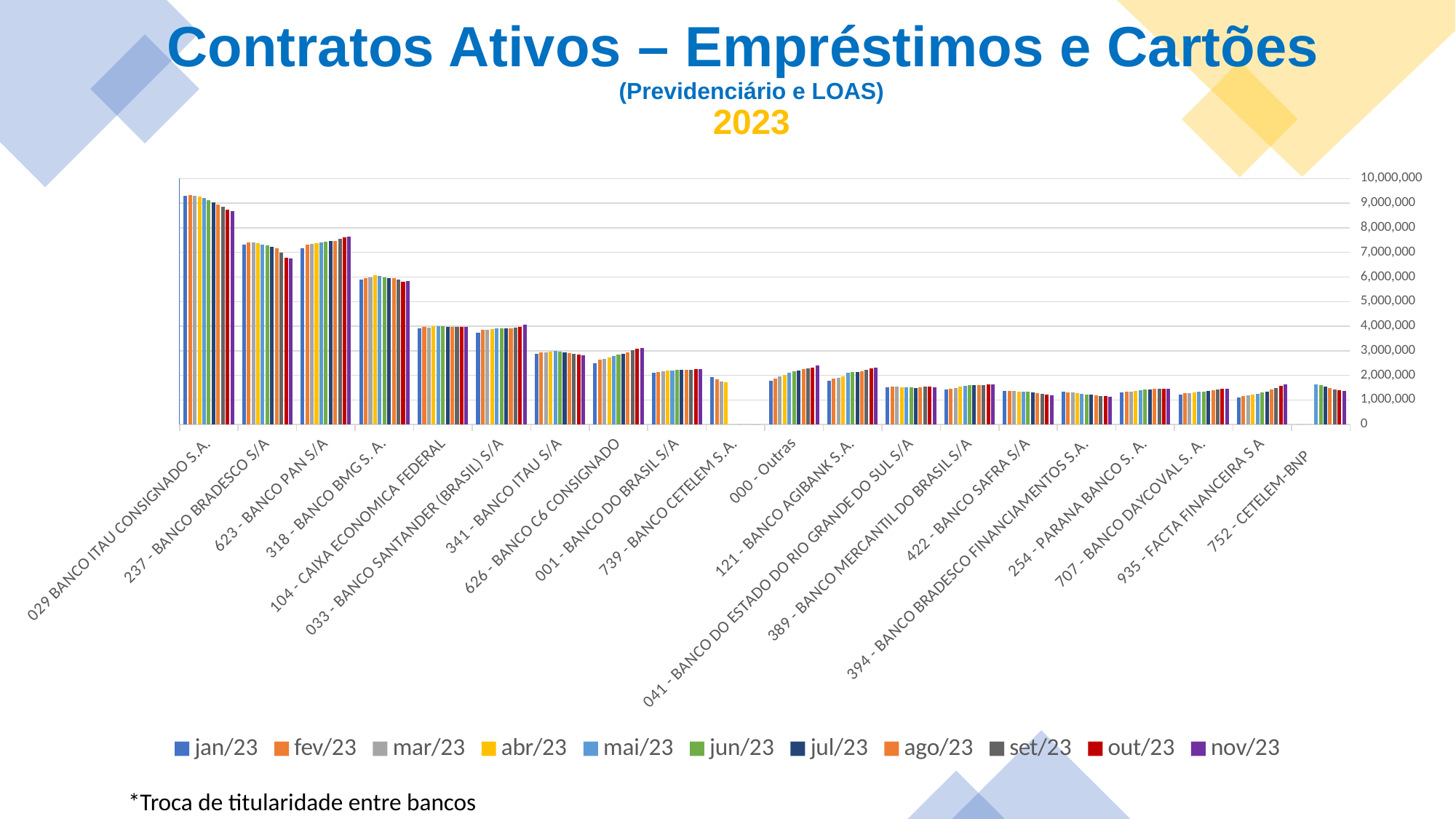

# Contratos Ativos – Empréstimos e Cartões (Previdenciário e LOAS) 2023

### Chart

| Category | jan/23 | fev/23 | mar/23 | abr/23 | mai/23 | jun/23 | jul/23 | ago/23 | set/23 | out/23 | nov/23 |
|---|---|---|---|---|---|---|---|---|---|---|---|
| 029 BANCO ITAU CONSIGNADO S.A. | 9310578.0 | 9343290.0 | 9310048.0 | 9283660.0 | 9201720.0 | 9124794.0 | 9043705.0 | 8932444.0 | 8849221.0 | 8748207.0 | 8669063.0 |
| 237 - BANCO BRADESCO S/A | 7304835.0 | 7408444.0 | 7392679.0 | 7374210.0 | 7325475.0 | 7276859.0 | 7235300.0 | 7180700.0 | 6995447.0 | 6790960.0 | 6764522.0 |
| 623 - BANCO PAN S/A | 7166485.0 | 7316673.0 | 7334719.0 | 7375244.0 | 7405076.0 | 7430593.0 | 7462801.0 | 7473734.0 | 7552743.0 | 7614615.0 | 7646231.0 |
| 318 - BANCO BMG S. A. | 5893281.0 | 5954545.0 | 5976225.0 | 6071037.0 | 6046605.0 | 5991822.0 | 5957433.0 | 5962552.0 | 5888415.0 | 5817631.0 | 5838091.0 |
| 104 - CAIXA ECONOMICA FEDERAL | 3906818.0 | 3956302.0 | 3952628.0 | 3995709.0 | 3999598.0 | 3991184.0 | 3983890.0 | 3981235.0 | 3972118.0 | 3964792.0 | 3964522.0 |
| 033 - BANCO SANTANDER (BRASIL) S/A | 3732003.0 | 3841879.0 | 3861746.0 | 3875133.0 | 3905002.0 | 3918842.0 | 3922722.0 | 3912151.0 | 3954157.0 | 3966689.0 | 4053132.0 |
| 341 - BANCO ITAU S/A | 2862605.0 | 2924669.0 | 2933270.0 | 2976823.0 | 2991345.0 | 2958939.0 | 2932205.0 | 2899642.0 | 2867423.0 | 2842695.0 | 2819126.0 |
| 626 - BANCO C6 CONSIGNADO | 2486824.0 | 2630470.0 | 2671920.0 | 2734449.0 | 2795964.0 | 2837614.0 | 2881902.0 | 2920379.0 | 3013053.0 | 3075445.0 | 3126383.0 |
| 001 - BANCO DO BRASIL S/A | 2099882.0 | 2148575.0 | 2153784.0 | 2182291.0 | 2200926.0 | 2210334.0 | 2215401.0 | 2224103.0 | 2232066.0 | 2241434.0 | 2253323.0 |
| 739 - BANCO CETELEM S.A. | 1917392.0 | 1833790.0 | 1751835.0 | 1709356.0 | 0.0 | 0.0 | 0.0 | 0.0 | 0.0 | 0.0 | 0.0 |
| 000 - Outras | 1788283.0 | 1860168.0 | 1950945.0 | 2031112.0 | 2110482.0 | 2152982.0 | 2193507.0 | 2242605.0 | 2277265.0 | 2323022.0 | 2394110.0 |
| 121 - BANCO AGIBANK S.A. | 1768253.0 | 1861660.0 | 1899344.0 | 1958495.0 | 2098104.0 | 2128297.0 | 2147412.0 | 2171375.0 | 2212349.0 | 2270281.0 | 2316312.0 |
| 041 - BANCO DO ESTADO DO RIO GRANDE DO SUL S/A | 1521924.0 | 1530388.0 | 1528169.0 | 1526414.0 | 1525221.0 | 1518271.0 | 1499592.0 | 1504469.0 | 1546477.0 | 1549774.0 | 1522433.0 |
| 389 - BANCO MERCANTIL DO BRASIL S/A | 1419003.0 | 1465317.0 | 1493262.0 | 1535423.0 | 1569301.0 | 1587951.0 | 1598320.0 | 1600255.0 | 1611915.0 | 1621826.0 | 1640950.0 |
| 422 - BANCO SAFRA S/A | 1373287.0 | 1373798.0 | 1361873.0 | 1350713.0 | 1342455.0 | 1325185.0 | 1304044.0 | 1273549.0 | 1245889.0 | 1217925.0 | 1188476.0 |
| 394 - BANCO BRADESCO FINANCIAMENTOS S.A. | 1348399.0 | 1320594.0 | 1292727.0 | 1271270.0 | 1246466.0 | 1227840.0 | 1210217.0 | 1188243.0 | 1170920.0 | 1148667.0 | 1127956.0 |
| 254 - PARANA BANCO S. A. | 1302805.0 | 1322964.0 | 1336183.0 | 1369565.0 | 1401245.0 | 1417050.0 | 1432702.0 | 1443110.0 | 1453236.0 | 1459375.0 | 1466410.0 |
| 707 - BANCO DAYCOVAL S. A. | 1225902.0 | 1269437.0 | 1290232.0 | 1295721.0 | 1325116.0 | 1350489.0 | 1376860.0 | 1406465.0 | 1431109.0 | 1445285.0 | 1451118.0 |
| 935 - FACTA FINANCEIRA S A | 1104285.0 | 1155715.0 | 1181445.0 | 1211301.0 | 1256946.0 | 1295540.0 | 1338138.0 | 1415125.0 | 1485857.0 | 1559794.0 | 1632398.0 |
| 752 - CETELEM-BNP	 | 0.0 | 0.0 | 0.0 | 0.0 | 1633120.0 | 1588318.0 | 1540403.0 | 1478396.0 | 1427802.0 | 1391612.0 | 1353038.0 |

*Troca de titularidade entre bancos